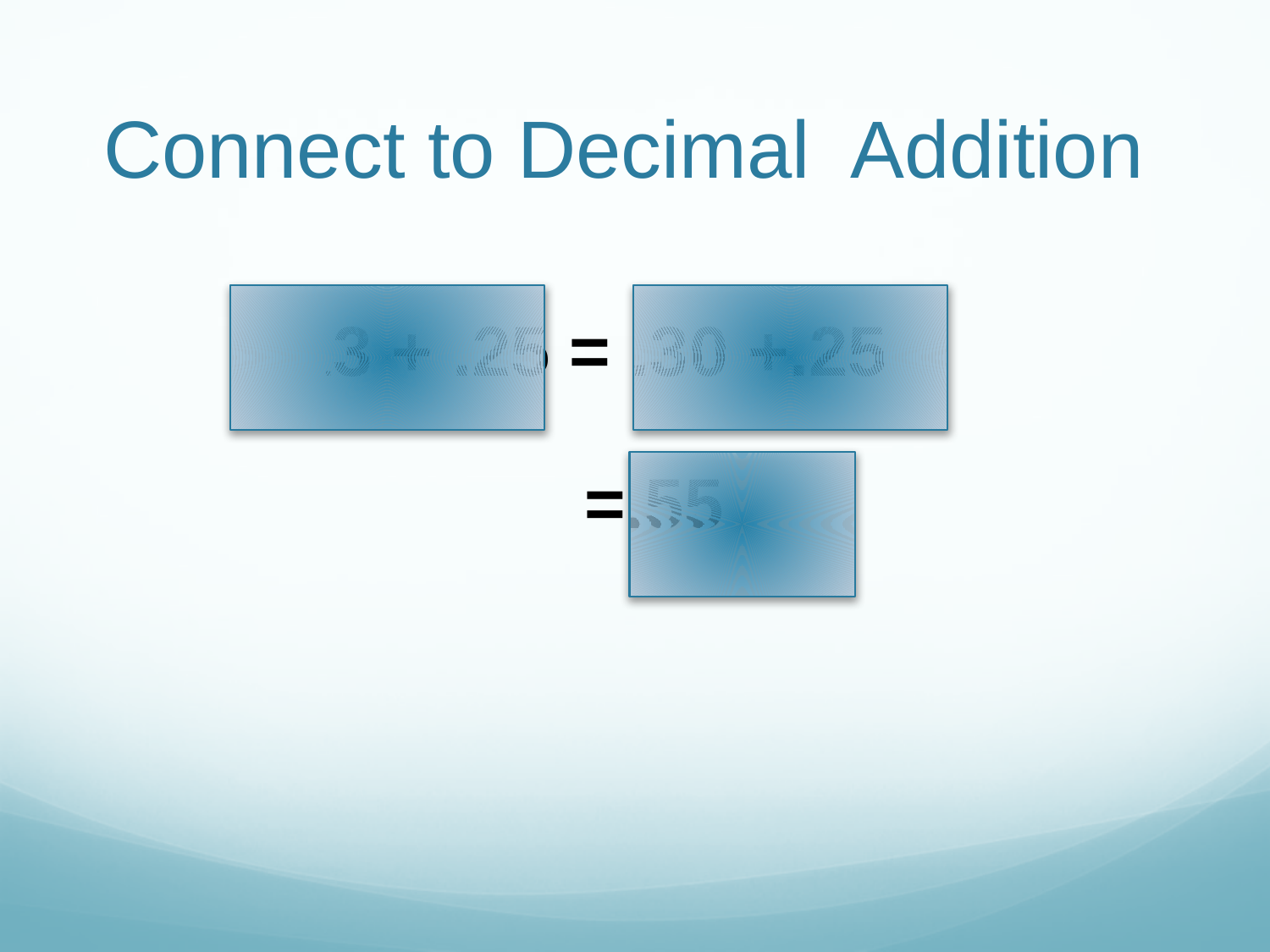

# Connect to Decimal  Addition

.3 + .25 = .30 +.25
=.55